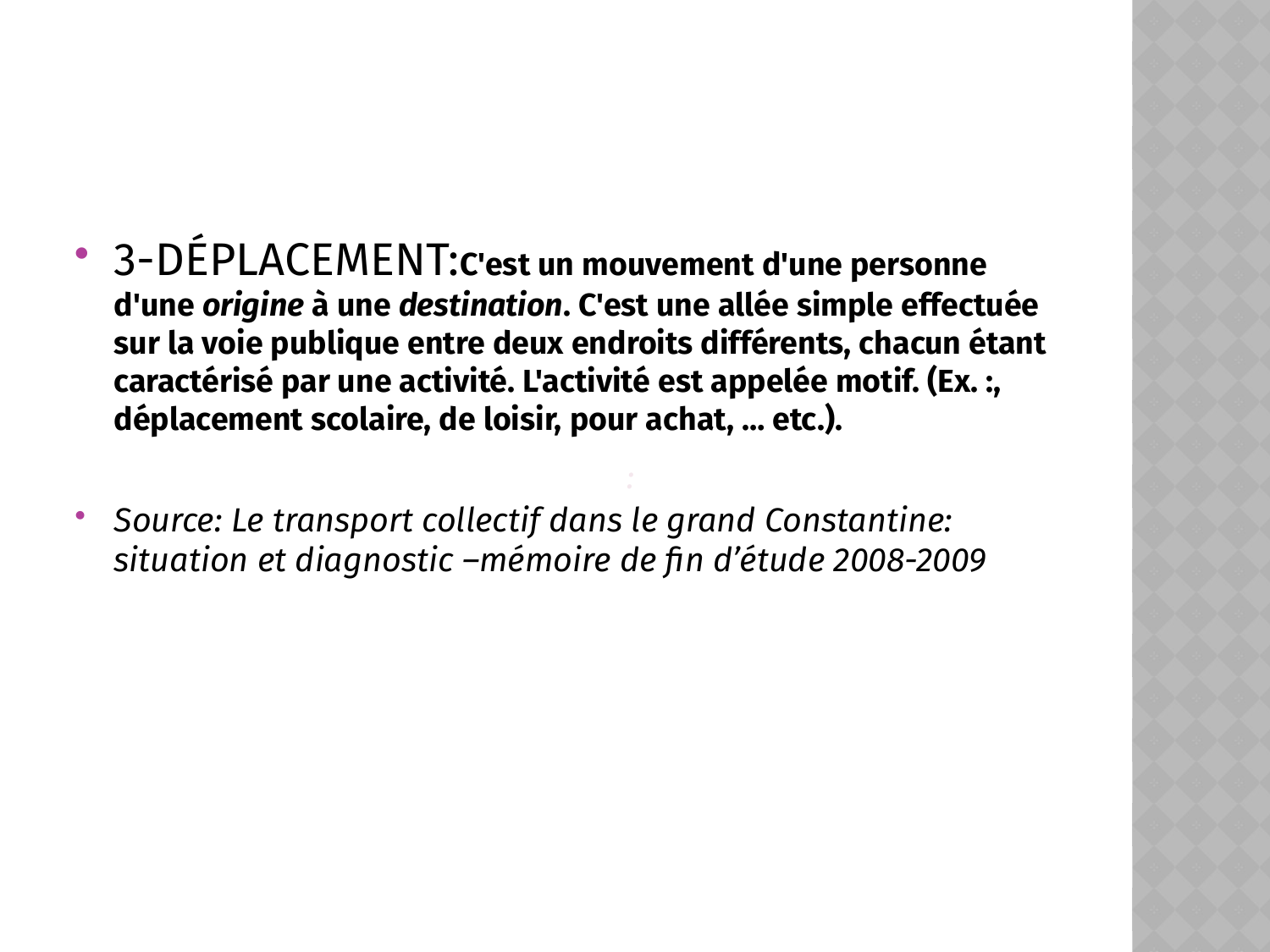

3-DÉPLACEMENT:C'est un mouvement d'une personne d'une origine à une destination. C'est une allée simple effectuée sur la voie publique entre deux endroits différents, chacun étant caractérisé par une activité. L'activité est appelée motif. (Ex. :, déplacement scolaire, de loisir, pour achat, … etc.).

Source: Le transport collectif dans le grand Constantine: situation et diagnostic –mémoire de fin d’étude 2008-2009

: